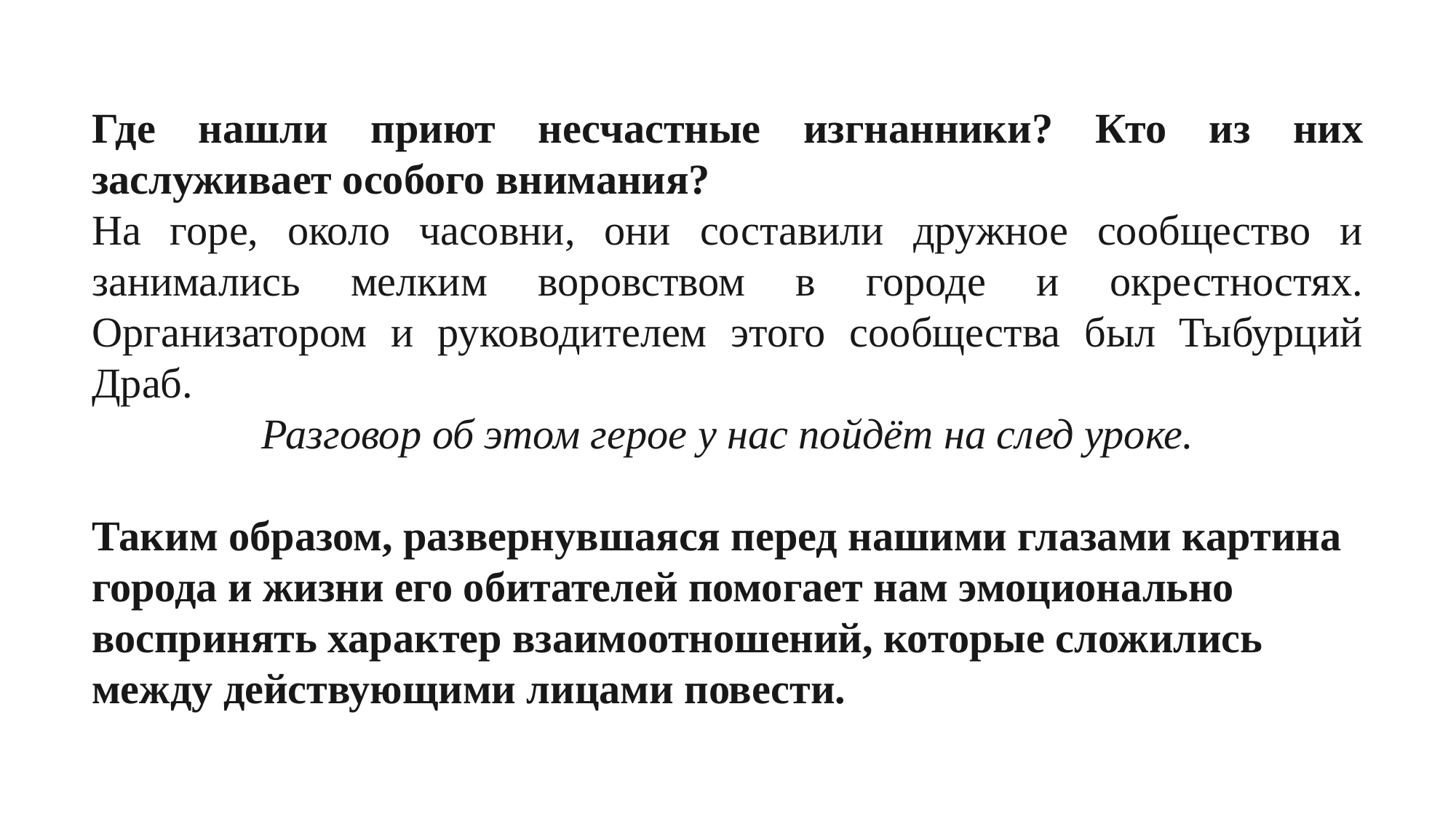

Где нашли приют несчастные изгнанники? Кто из них заслуживает особого внимания?
На горе, около часовни, они составили дружное сообщество и занимались мелким воровством в городе и окрестностях. Организатором и руководителем этого сообщества был Тыбурций Драб.
Разговор об этом герое у нас пойдёт на след уроке.

Таким образом, развернувшаяся перед нашими глазами картина города и жизни его обитателей помогает нам эмоционально воспринять характер взаимоотношений, которые сложились между действующими лицами повести.